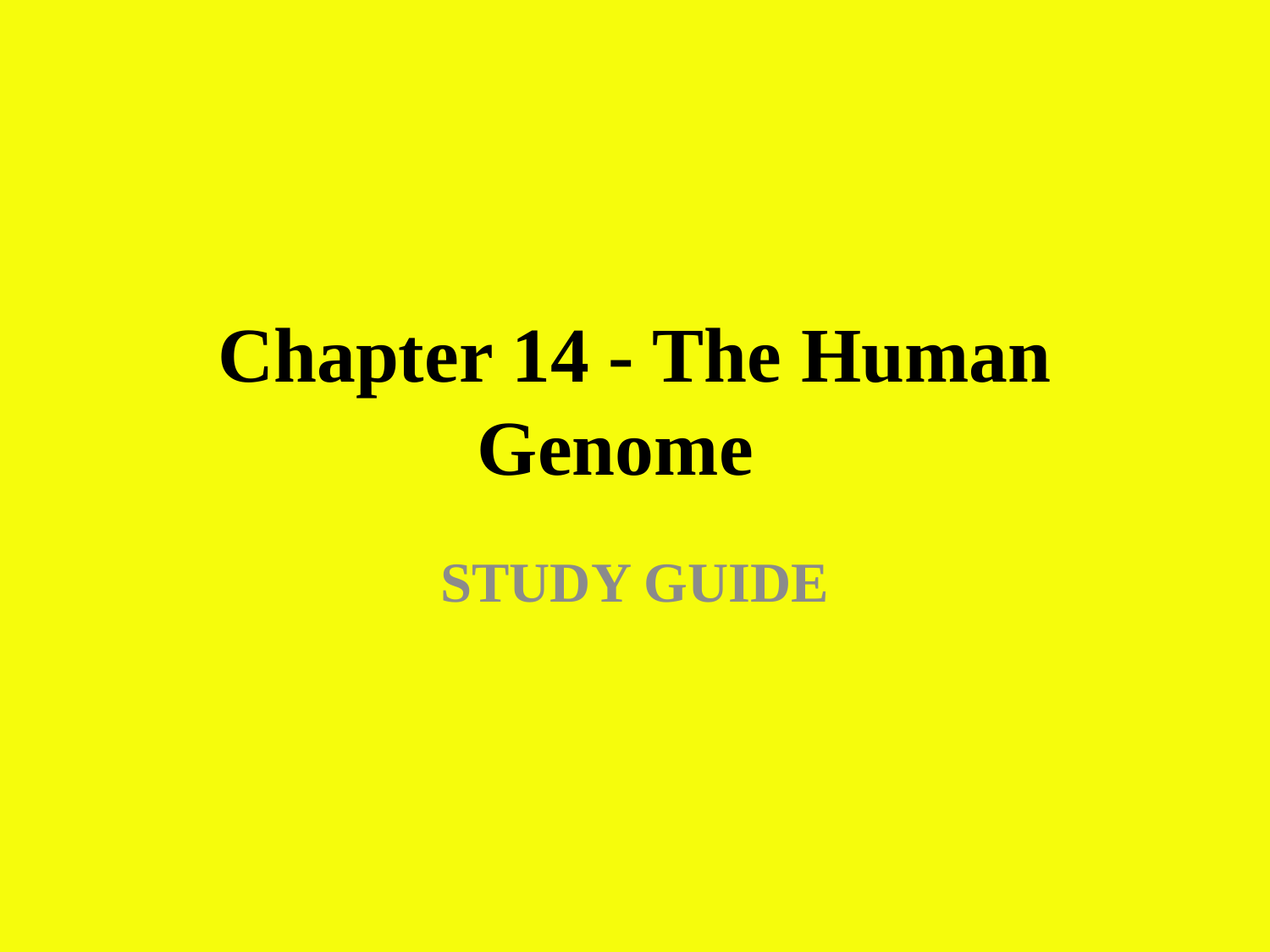

# Chapter 14 - The Human Genome
STUDY GUIDE